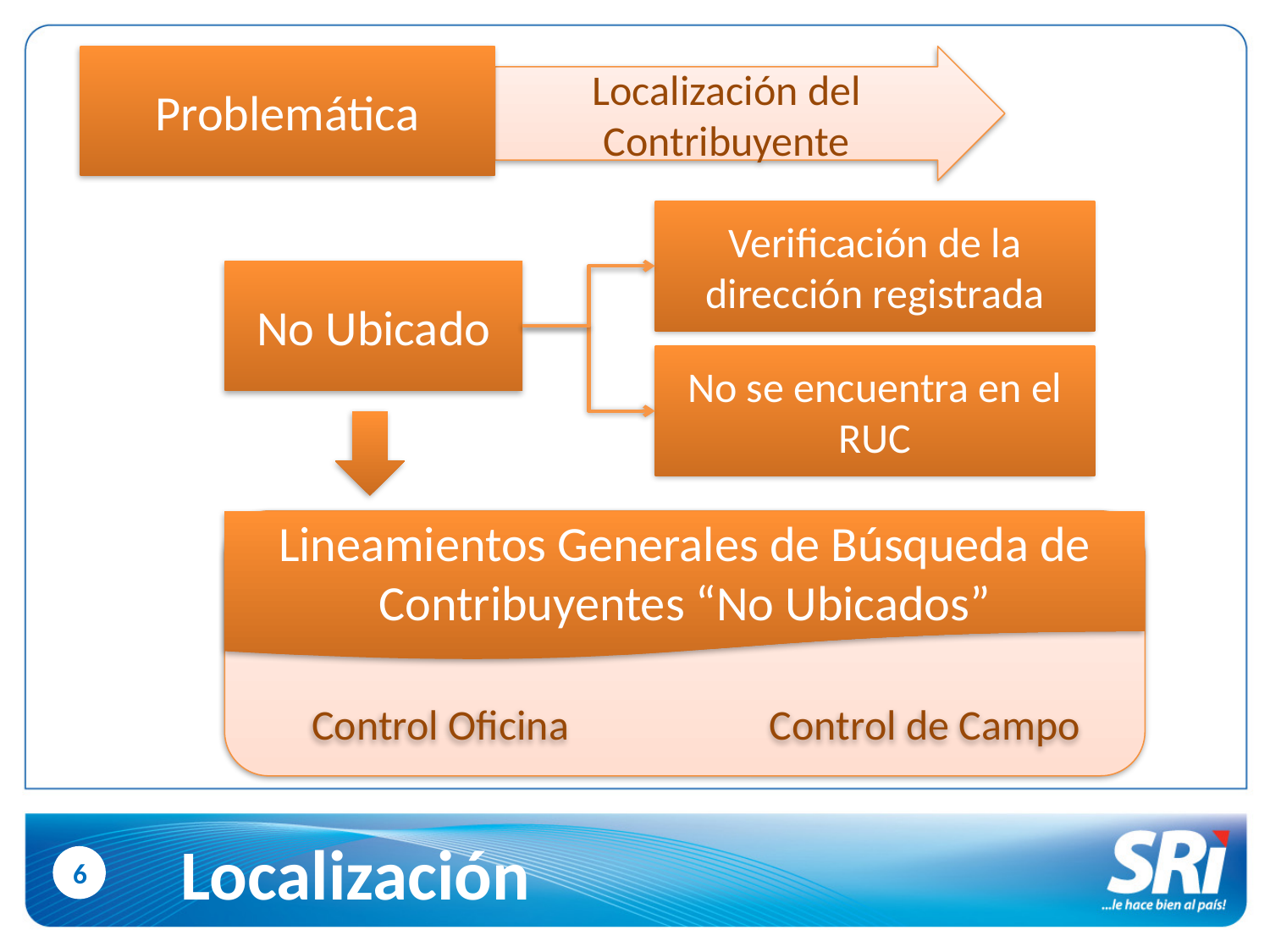

Problemática
Localización del Contribuyente
Verificación de la dirección registrada
No Ubicado
No se encuentra en el RUC

Lineamientos Generales de Búsqueda de Contribuyentes “No Ubicados”
Control Oficina
Control de Campo
Localización

6